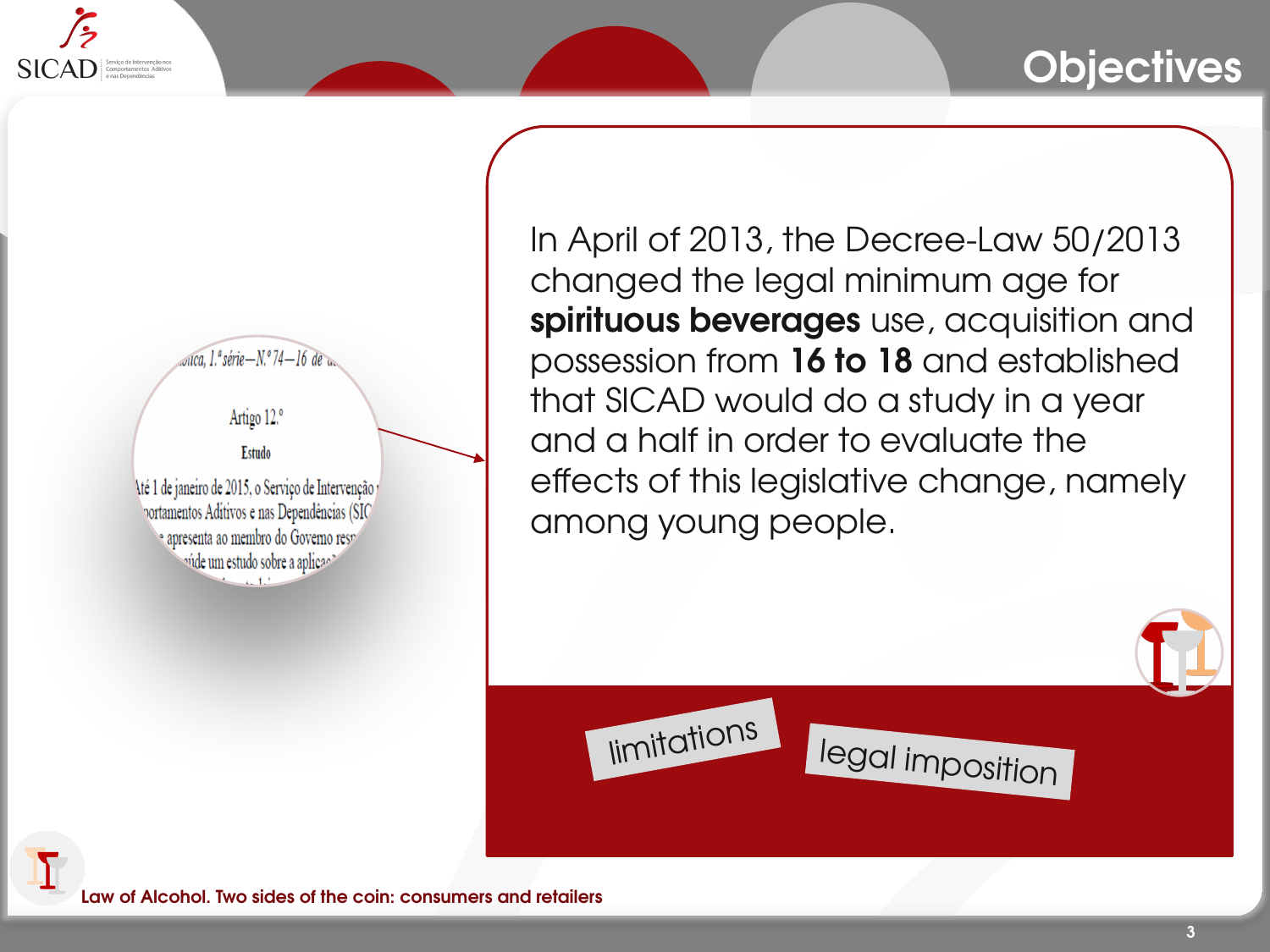

Objectives

In April of 2013, the Decree-Law 50/2013 changed the legal minimum age for spirituous beverages use, acquisition and possession from 16 to 18 and established that SICAD would do a study in a year and a half in order to evaluate the effects of this legislative change, namely among young people.

limitations
legal imposition

Law of Alcohol. Two sides of the coin: consumers and retailers
3